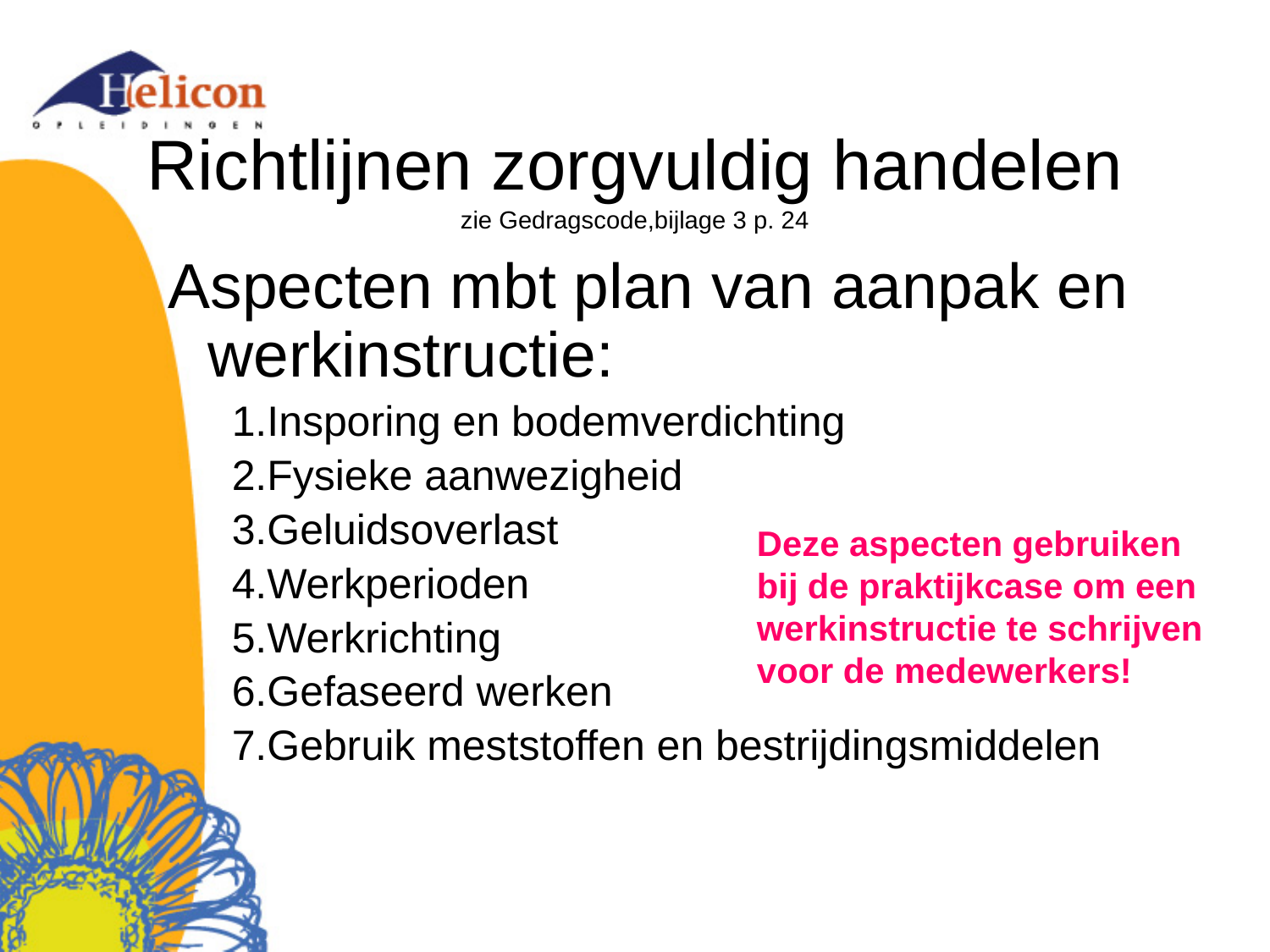

# Richtlijnen zorgvuldig handelen zie Gedragscode,bijlage 3 p. 24
Aspecten mbt plan van aanpak en werkinstructie:
Insporing en bodemverdichting
Fysieke aanwezigheid
Geluidsoverlast
Werkperioden
Werkrichting
Gefaseerd werken
Gebruik meststoffen en bestrijdingsmiddelen
Deze aspecten gebruiken
bij de praktijkcase om een
werkinstructie te schrijven
voor de medewerkers!